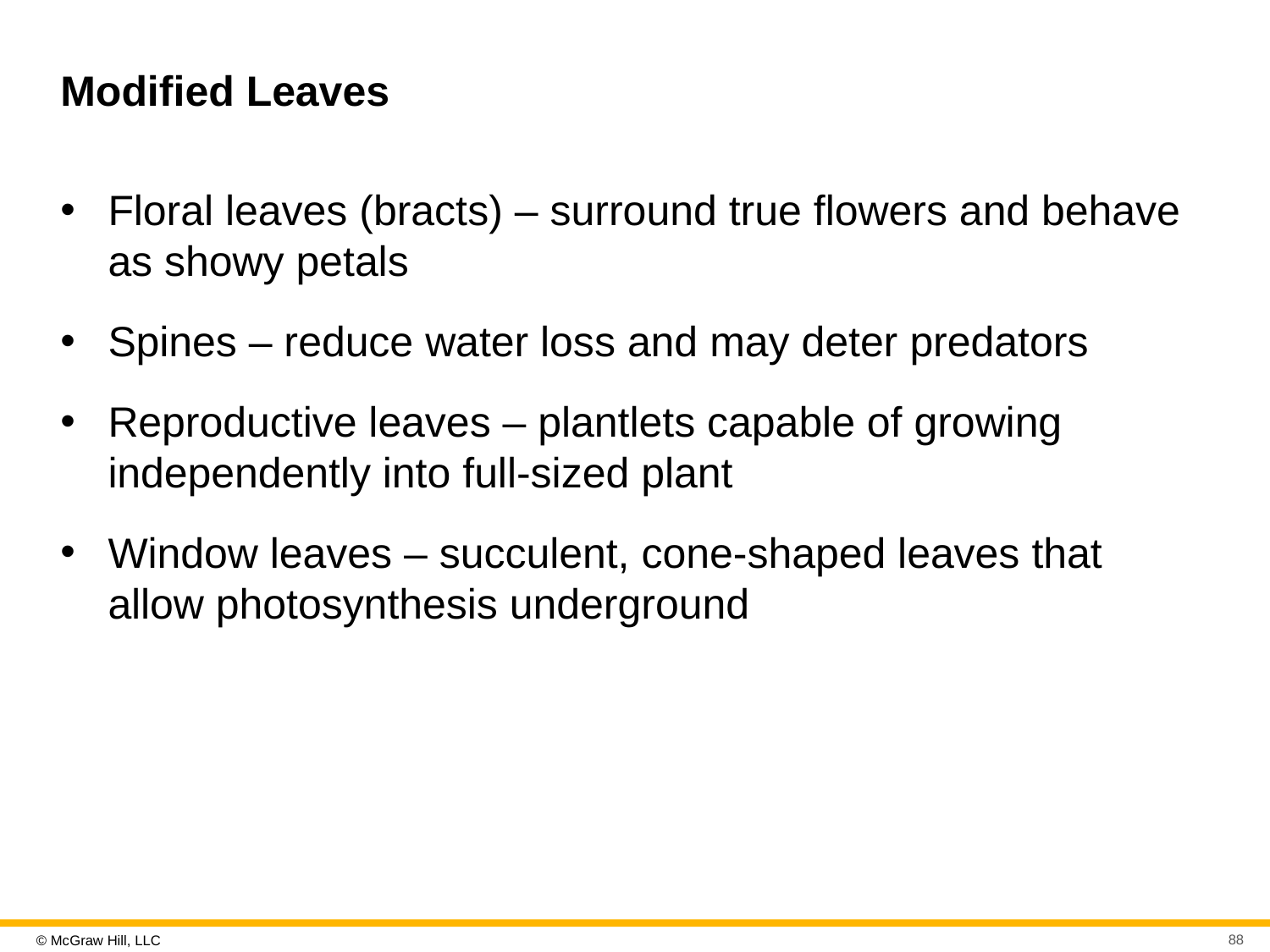

# Modified Leaves
Floral leaves (bracts) – surround true flowers and behave as showy petals
Spines – reduce water loss and may deter predators
Reproductive leaves – plantlets capable of growing independently into full-sized plant
Window leaves – succulent, cone-shaped leaves that allow photosynthesis underground
88